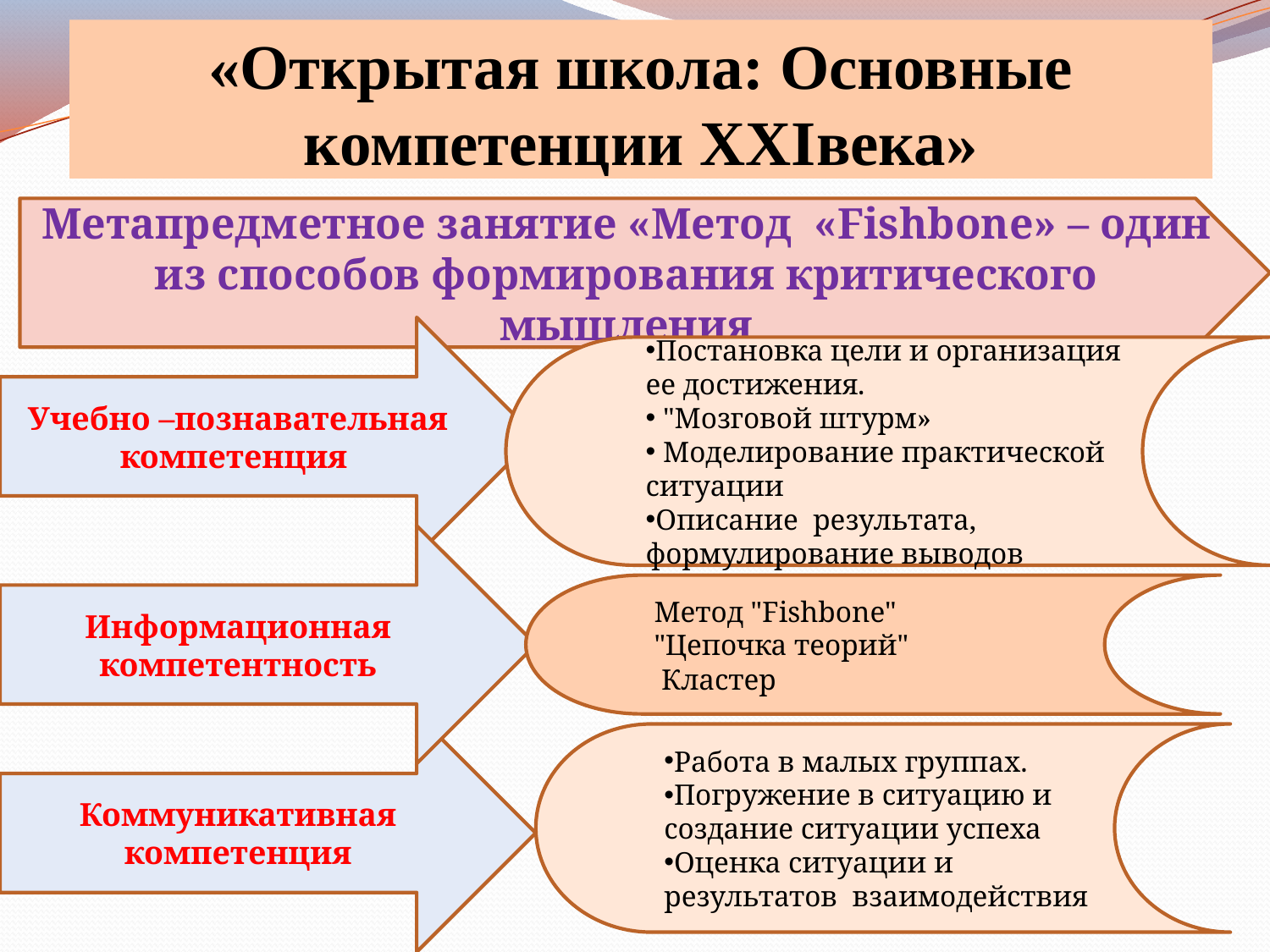

# «Открытая школа: Основные компетенции XXIвека»
Метапредметное занятие «Метод  «Fishbone» – один из способов формирования критического мышления
Учебно –познавательная компетенция
Постановка цели и организация ее достижения.
 "Мозговой штурм»
 Моделирование практической ситуации
Описание  результата, формулирование выводов
Информационная компетентность
Метод "Fishbone"
"Цепочка теорий"
 Кластер
Коммуникативная компетенция
Работа в малых группах.
Погружение в ситуацию и создание ситуации успеха
Оценка ситуации и результатов  взаимодействия